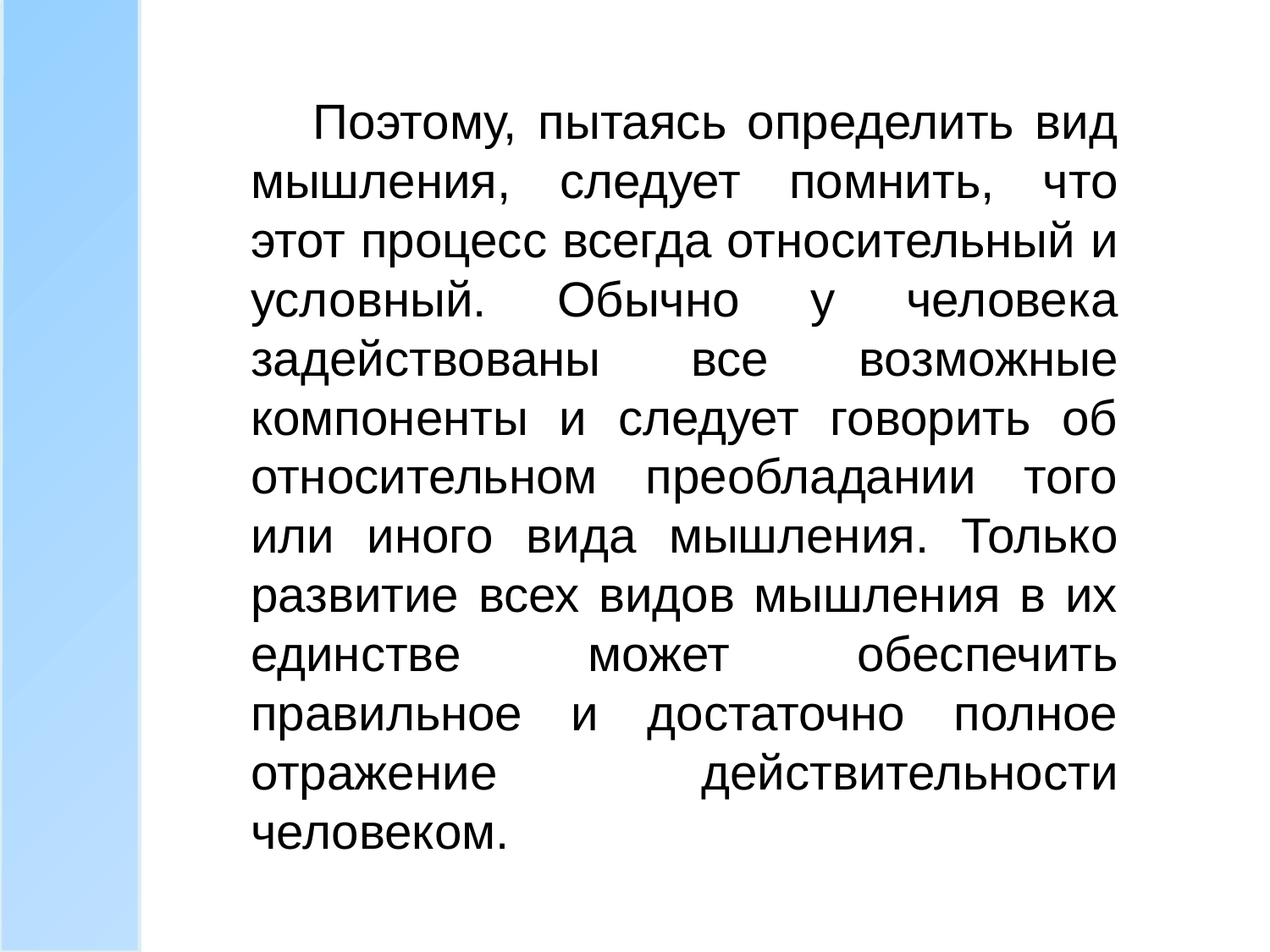

Поэтому, пытаясь определить вид мышления, следует помнить, что этот процесс всегда относительный и условный. Обычно у человека задействованы все возможные компоненты и следует говорить об относительном преобладании того или иного вида мышления. Только развитие всех видов мышления в их единстве может обеспечить правильное и достаточно полное отражение действительности человеком.